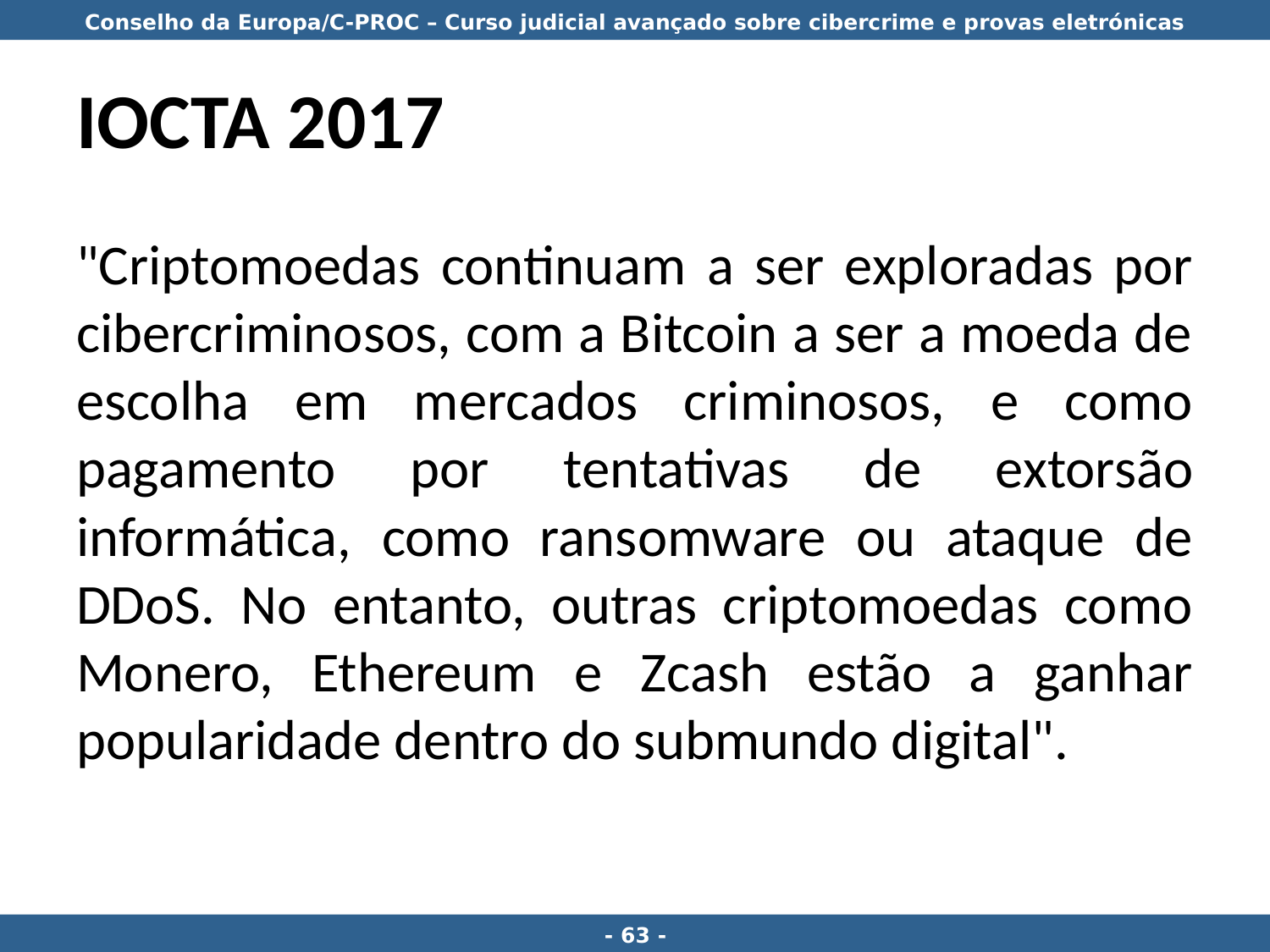

# IOCTA 2017
"Criptomoedas continuam a ser exploradas por cibercriminosos, com a Bitcoin a ser a moeda de escolha em mercados criminosos, e como pagamento por tentativas de extorsão informática, como ransomware ou ataque de DDoS. No entanto, outras criptomoedas como Monero, Ethereum e Zcash estão a ganhar popularidade dentro do submundo digital".